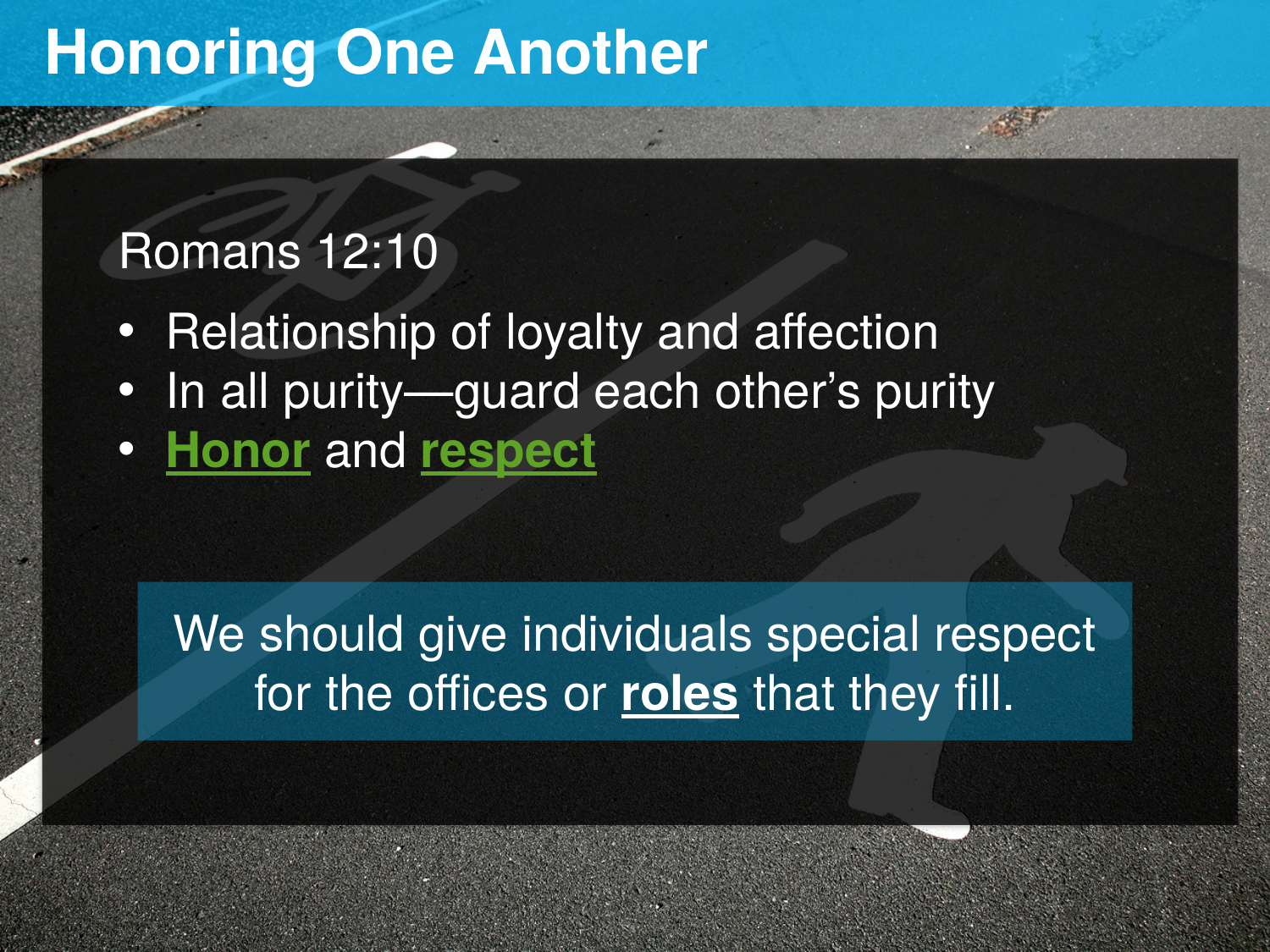

Honoring One Another

Romans 12:10
Relationship of loyalty and affection
In all purity—guard each other’s purity
Honor and respect
We should give individuals special respect for the offices or roles that they fill.